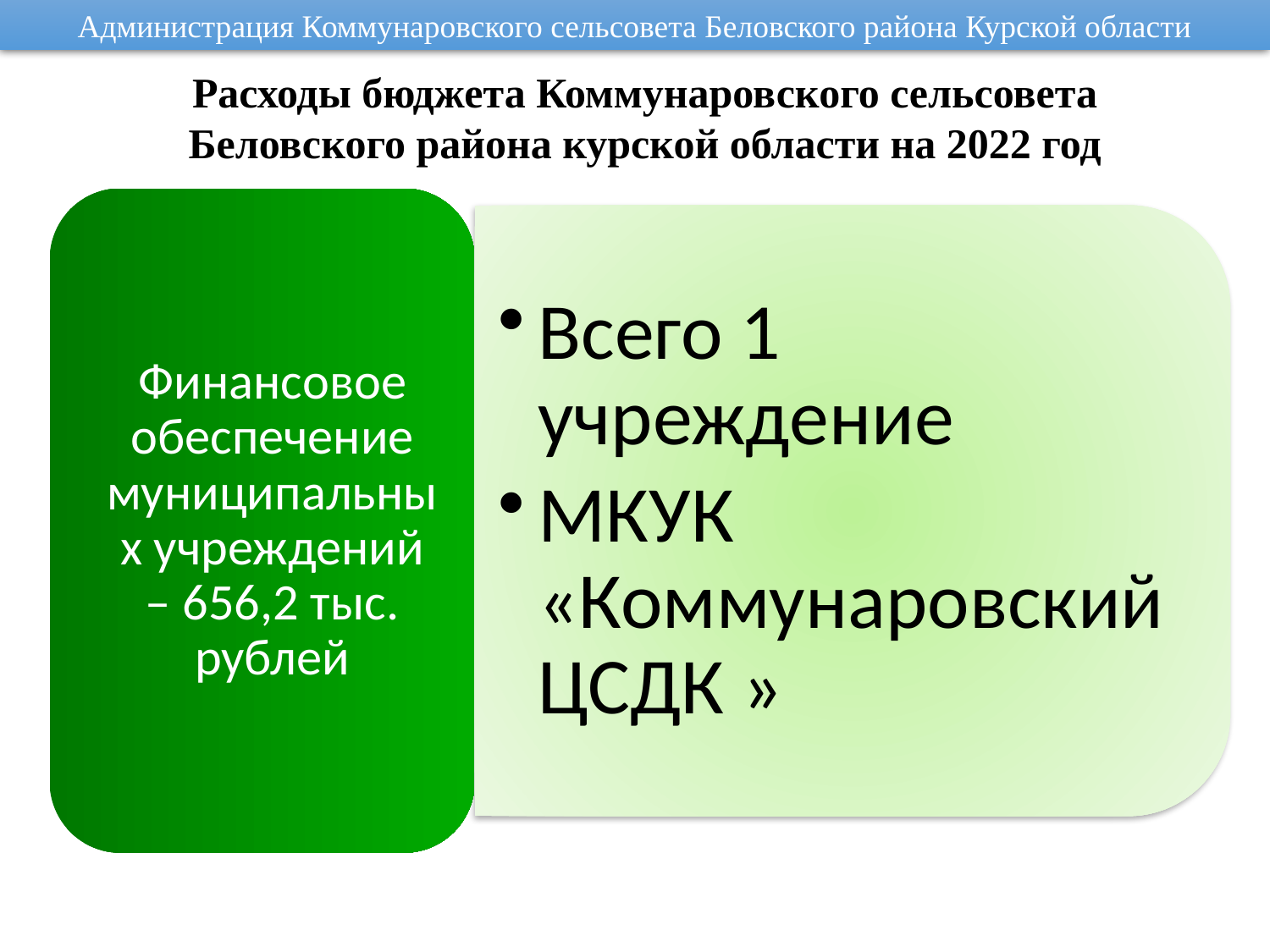

Администрация Коммунаровского сельсовета Беловского района Курской области
Расходы бюджета Коммунаровского сельсовета Беловского района курской области на 2022 год
Всего 1 учреждение
МКУК «Коммунаровский ЦСДК »
Финансовое обеспечение муниципальных учреждений – 656,2 тыс. рублей